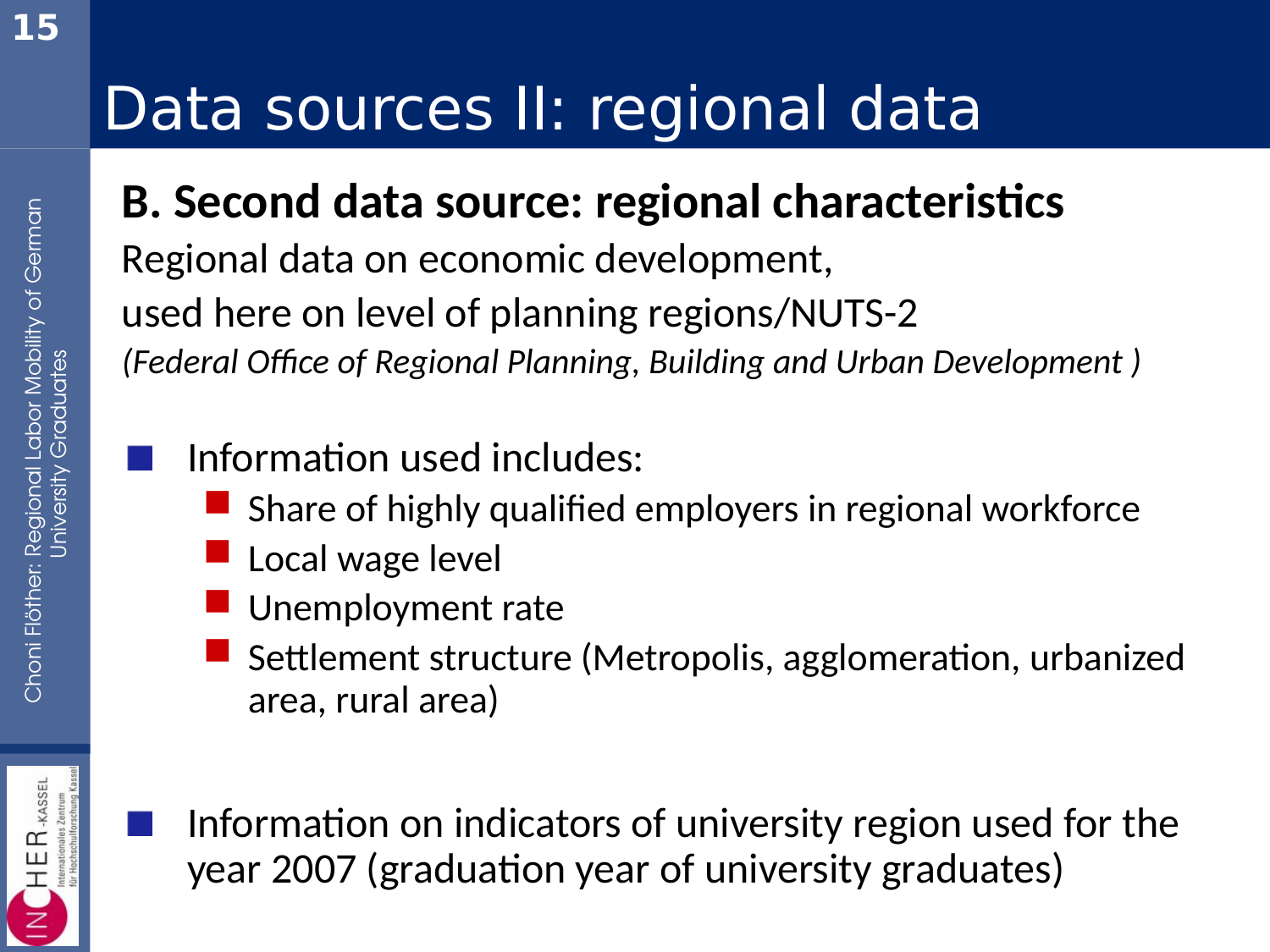

15
# Data sources II: regional data
B. Second data source: regional characteristics
Regional data on economic development,
used here on level of planning regions/NUTS-2
(Federal Office of Regional Planning, Building and Urban Development )

Information used includes:
Share of highly qualified employers in regional workforce
Local wage level
Unemployment rate
Settlement structure (Metropolis, agglomeration, urbanized area, rural area)

Information on indicators of university region used for the year 2007 (graduation year of university graduates)